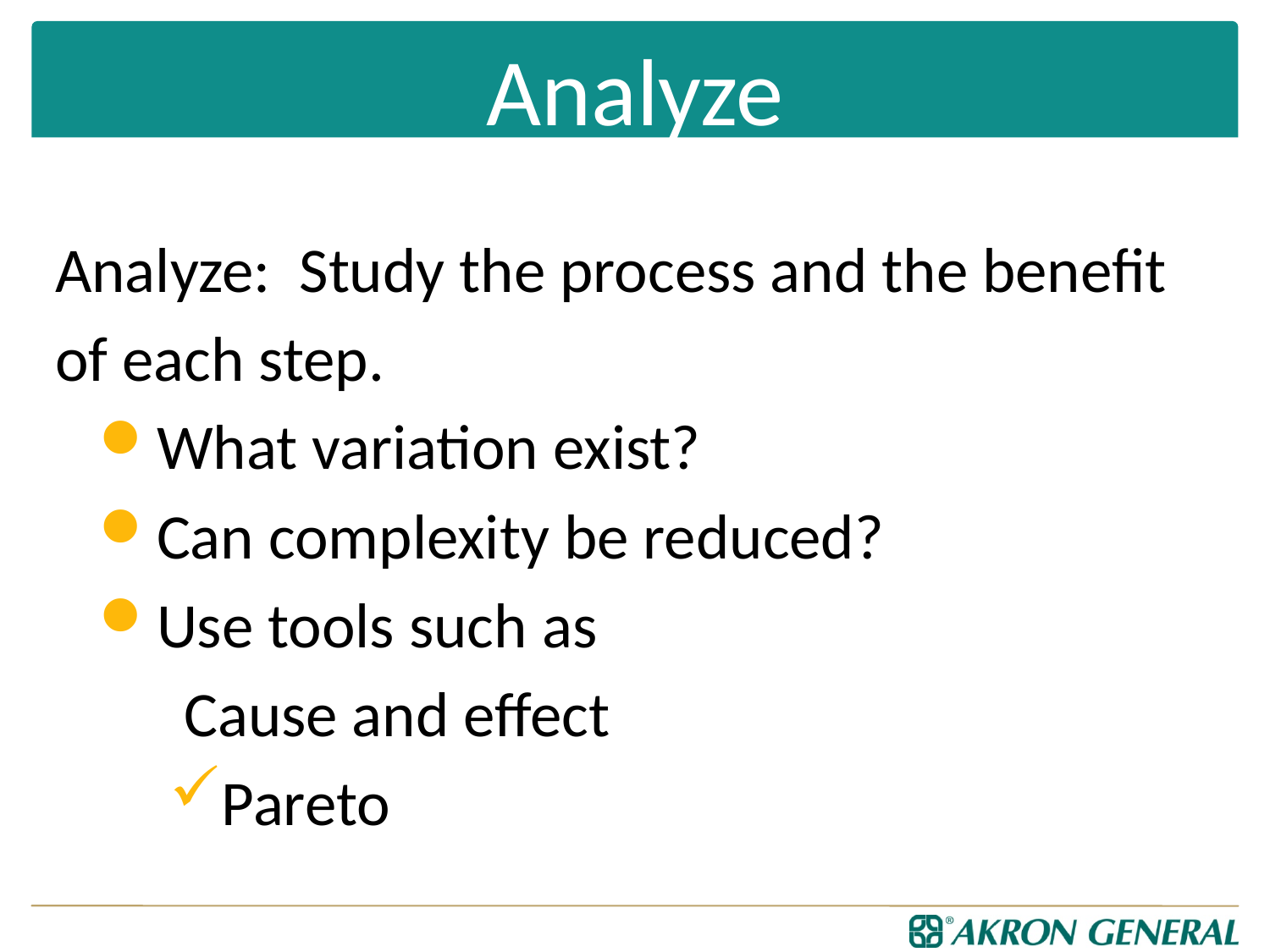

# Analyze
Analyze:  Study the process and the benefit
of each step.
What variation exist?
Can complexity be reduced?
Use tools such as
 Cause and effect
Pareto